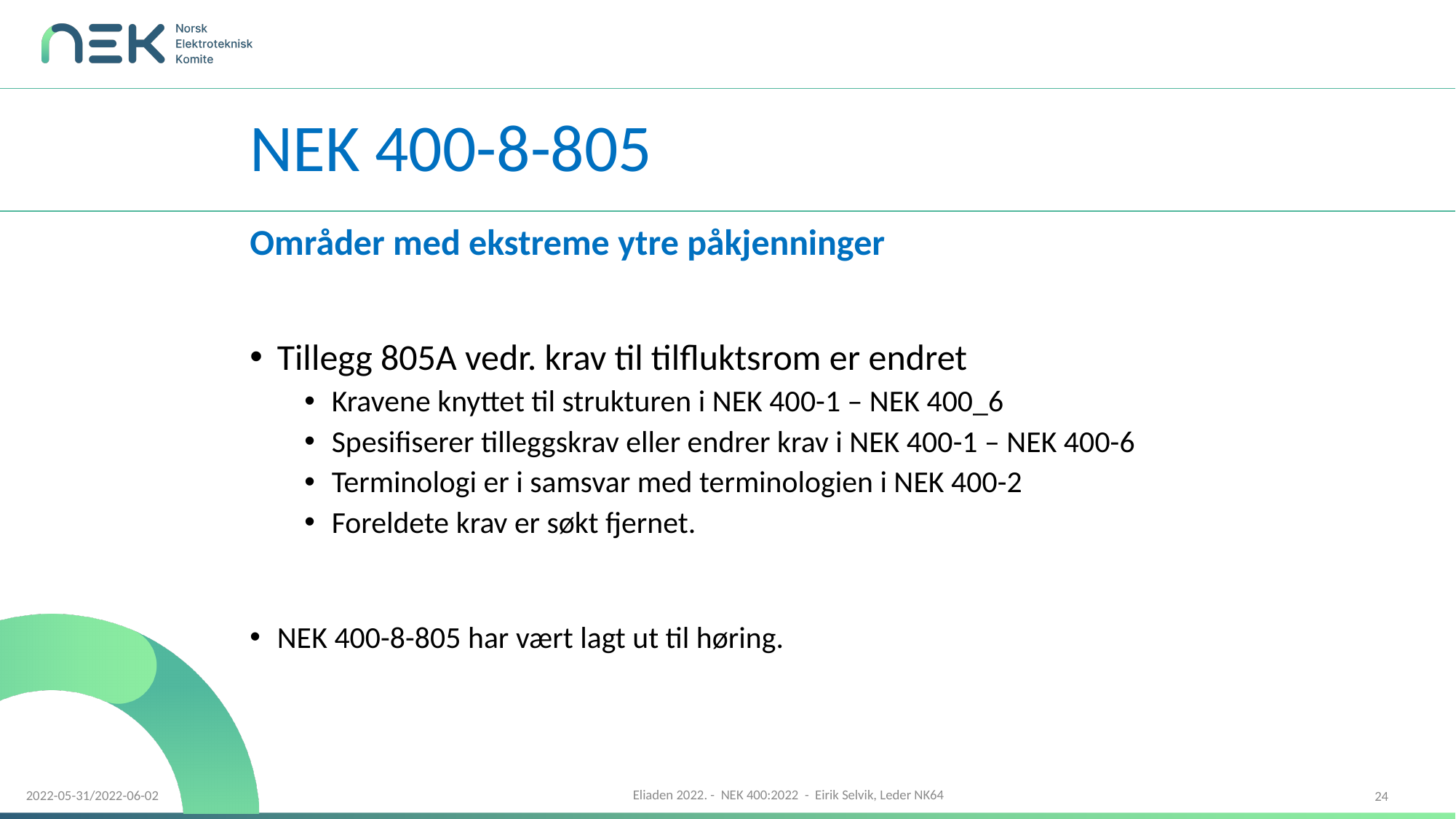

# NEK 400-8-805
Områder med ekstreme ytre påkjenninger

Tillegg 805A vedr. krav til tilfluktsrom er endret
Kravene knyttet til strukturen i NEK 400-1 – NEK 400_6
Spesifiserer tilleggskrav eller endrer krav i NEK 400-1 – NEK 400-6
Terminologi er i samsvar med terminologien i NEK 400-2
Foreldete krav er søkt fjernet.

NEK 400-8-805 har vært lagt ut til høring.

24
2022-05-31/2022-06-02
Eliaden 2022. -  NEK 400:2022  -  Eirik Selvik, Leder NK64